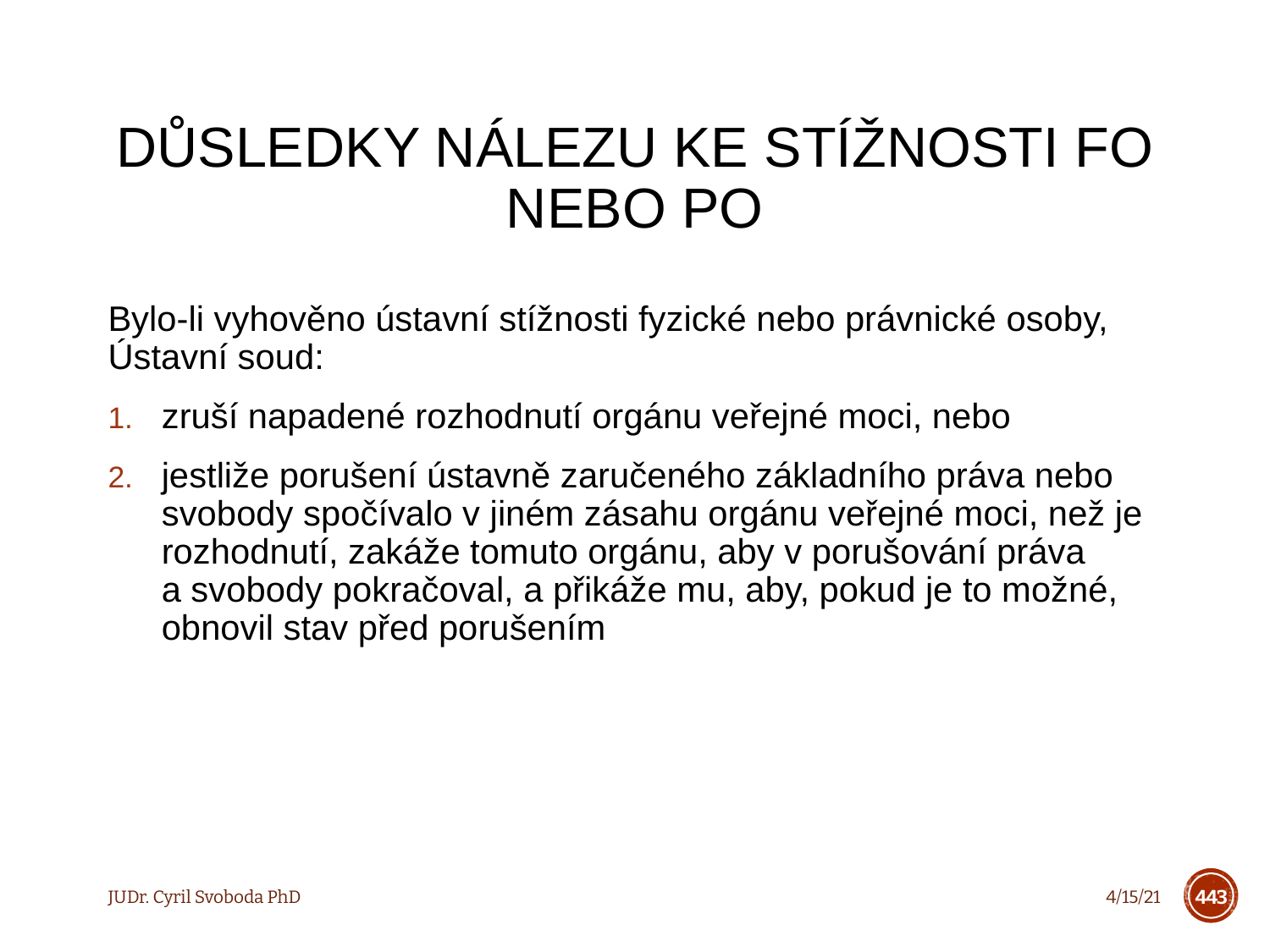

# Důsledky nálezu ke stížnosti FO nebo PO
Bylo-li vyhověno ústavní stížnosti fyzické nebo právnické osoby, Ústavní soud:
zruší napadené rozhodnutí orgánu veřejné moci, nebo
jestliže porušení ústavně zaručeného základního práva nebo svobody spočívalo v jiném zásahu orgánu veřejné moci, než je rozhodnutí, zakáže tomuto orgánu, aby v porušování práva a svobody pokračoval, a přikáže mu, aby, pokud je to možné, obnovil stav před porušením
JUDr. Cyril Svoboda PhD
4/15/21
443